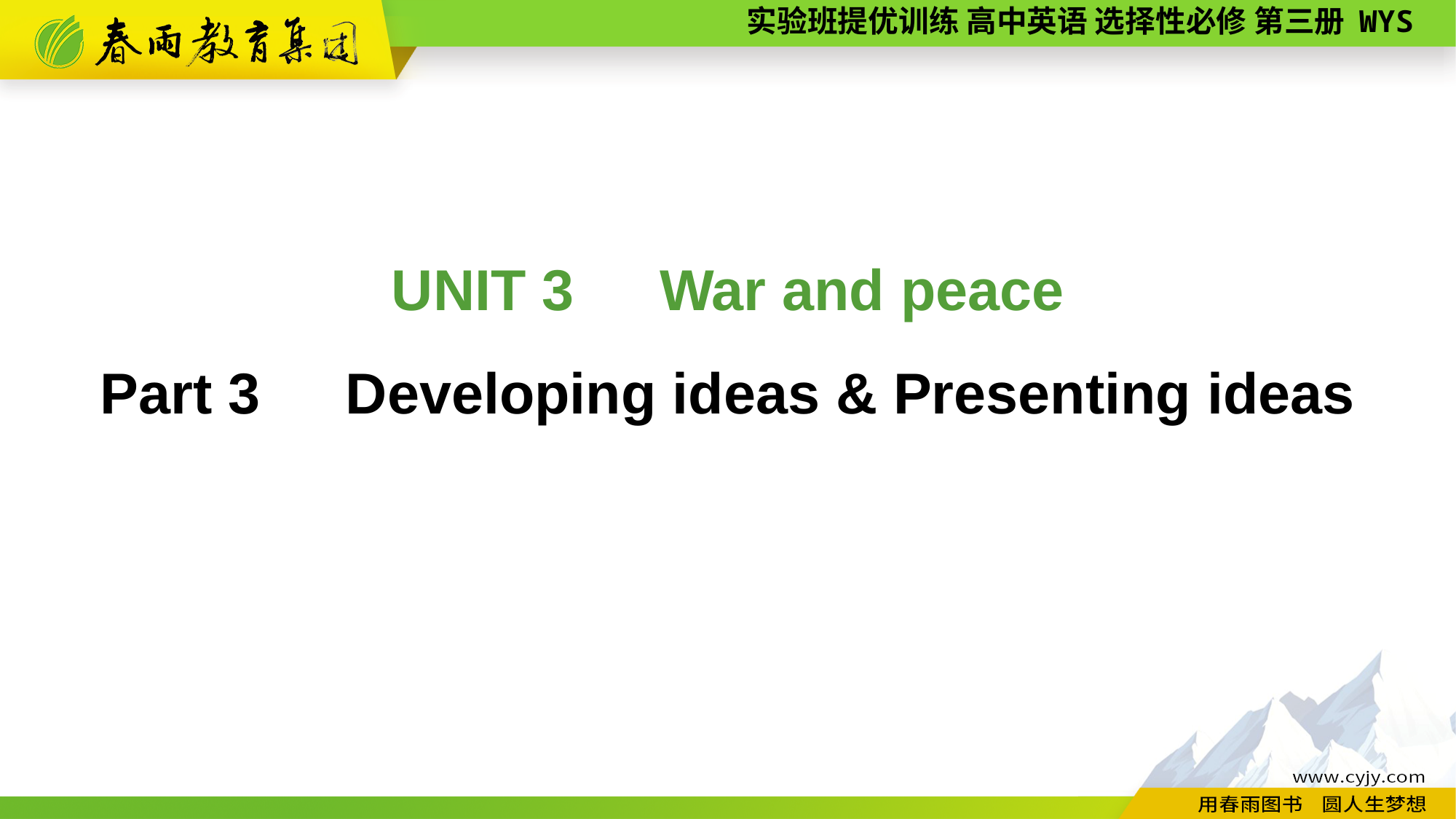

UNIT 3　War and peace
Part 3　Developing ideas & Presenting ideas